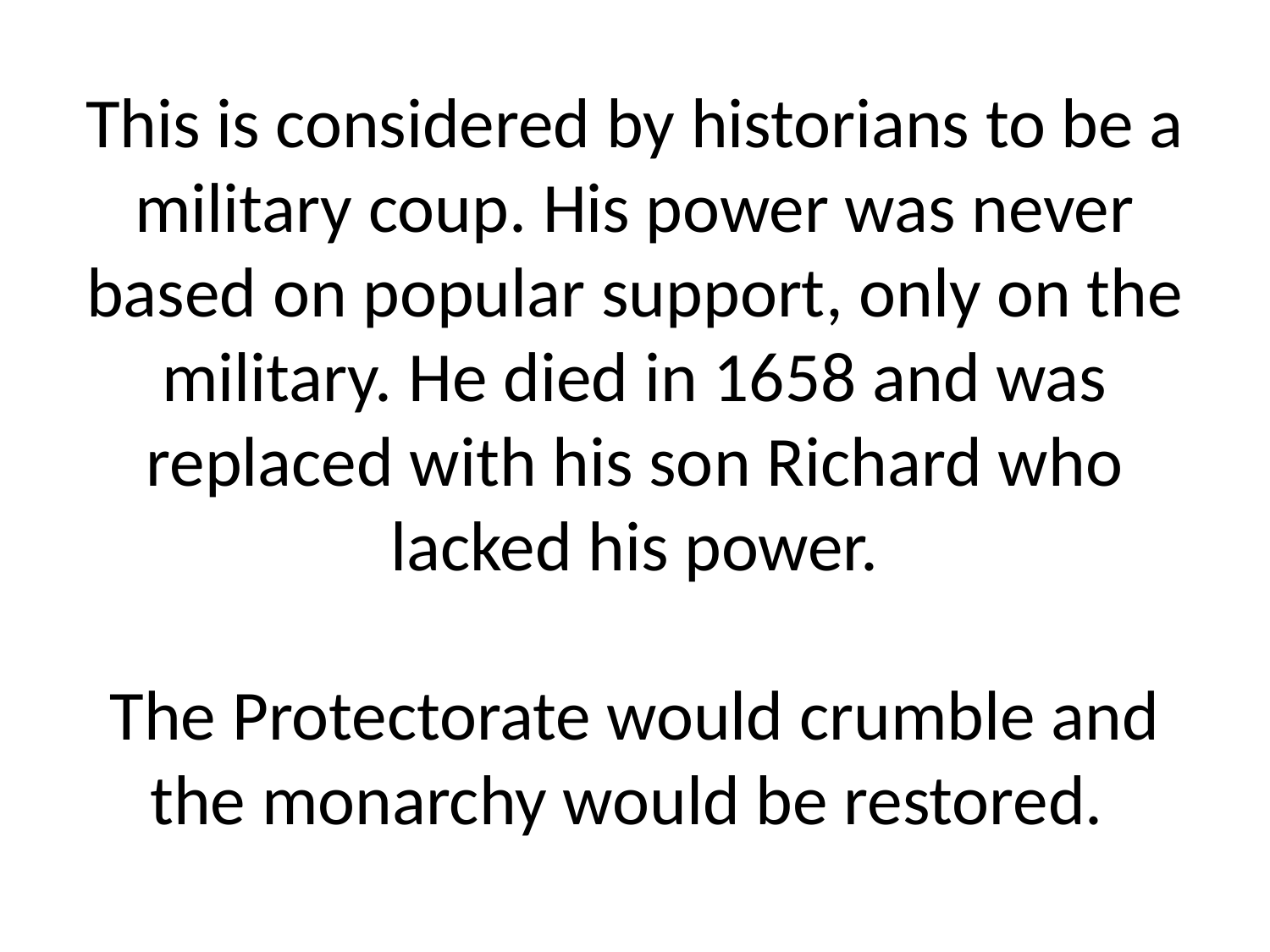

# This is considered by historians to be a military coup. His power was never based on popular support, only on the military. He died in 1658 and was replaced with his son Richard who lacked his power. The Protectorate would crumble and the monarchy would be restored.